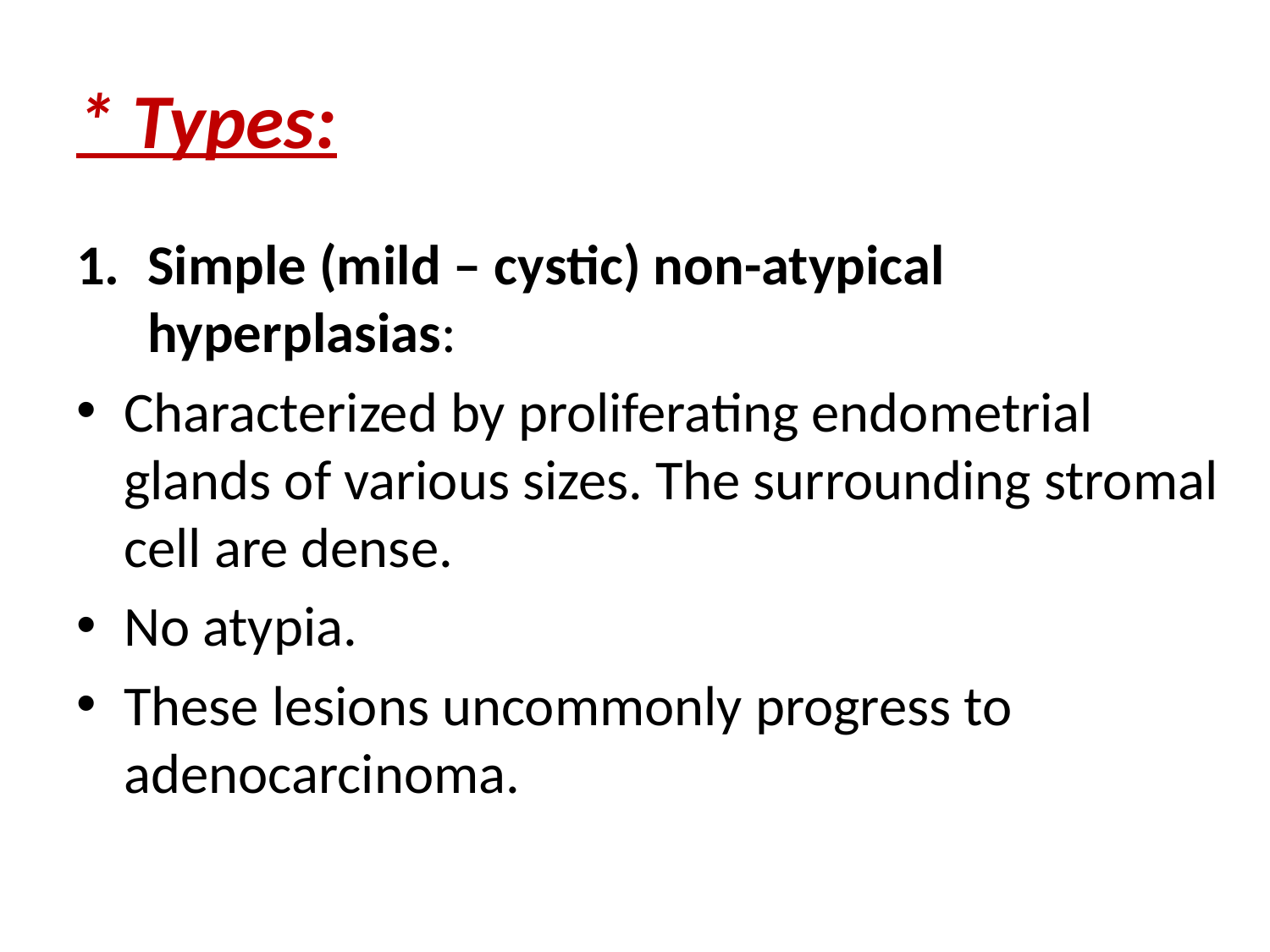

# * Types:
Simple (mild – cystic) non-atypical hyperplasias:
Characterized by proliferating endometrial glands of various sizes. The surrounding stromal cell are dense.
No atypia.
These lesions uncommonly progress to adenocarcinoma.